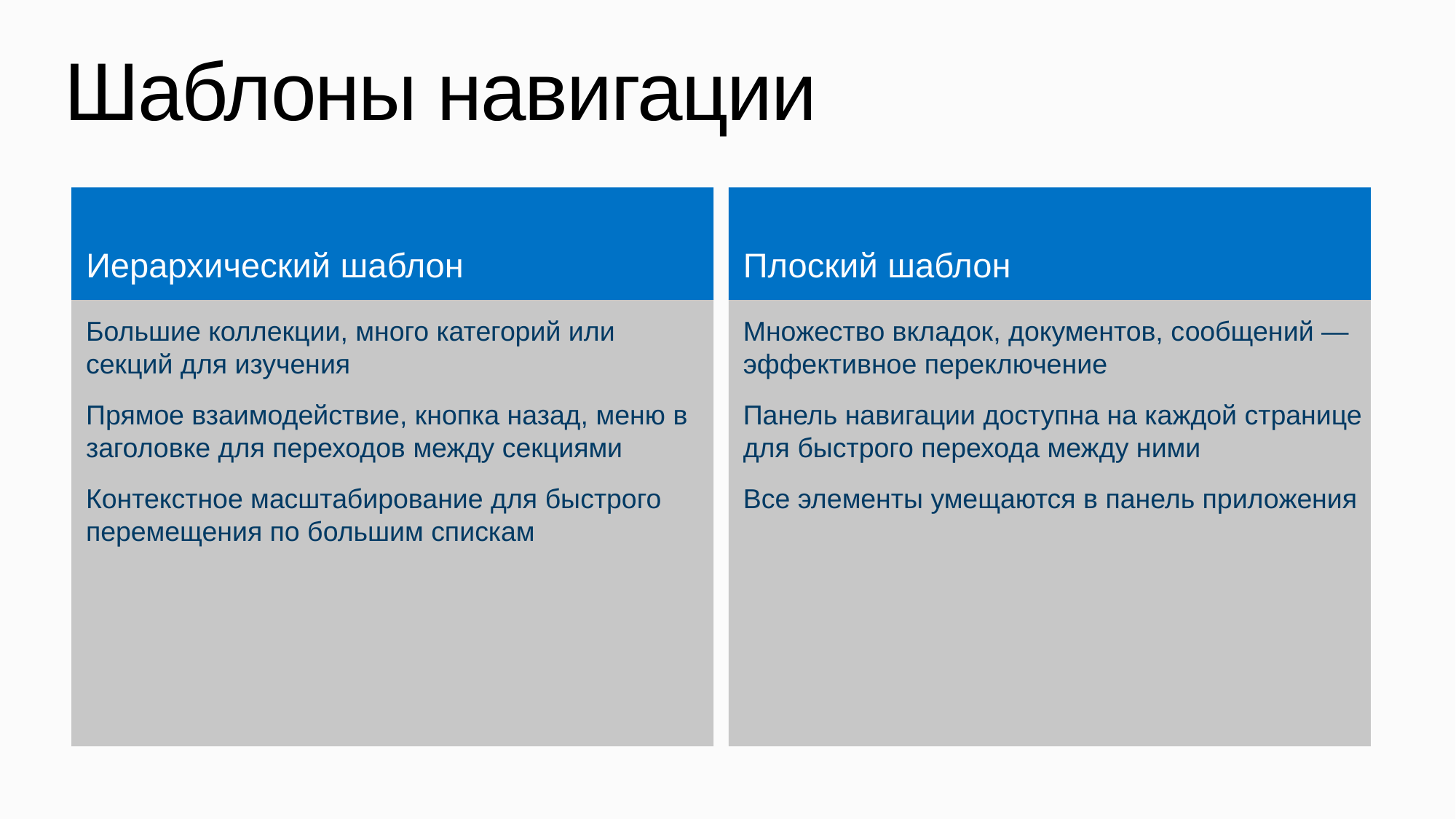

# Шаблоны навигации
Иерархический шаблон
Большие коллекции, много категорий или секций для изучения
Прямое взаимодействие, кнопка назад, меню в заголовке для переходов между секциями
Контекстное масштабирование для быстрого перемещения по большим спискам
Плоский шаблон
Множество вкладок, документов, сообщений — эффективное переключение
Панель навигации доступна на каждой странице для быстрого перехода между ними
Все элементы умещаются в панель приложения